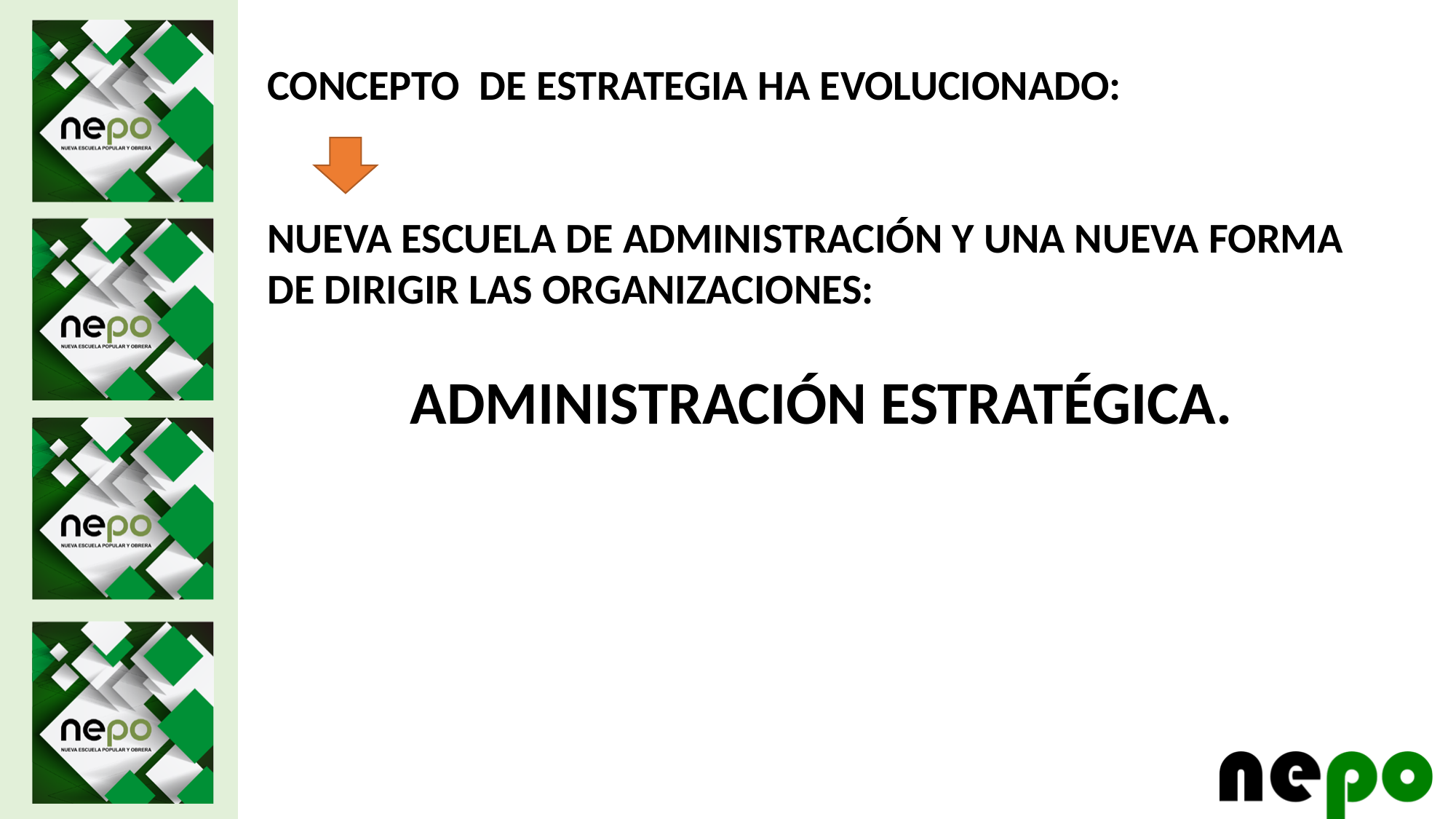

CONCEPTO  DE ESTRATEGIA HA EVOLUCIONADO:

NUEVA ESCUELA DE ADMINISTRACIÓN Y UNA NUEVA FORMA DE DIRIGIR LAS ORGANIZACIONES:

ADMINISTRACIÓN ESTRATÉGICA.